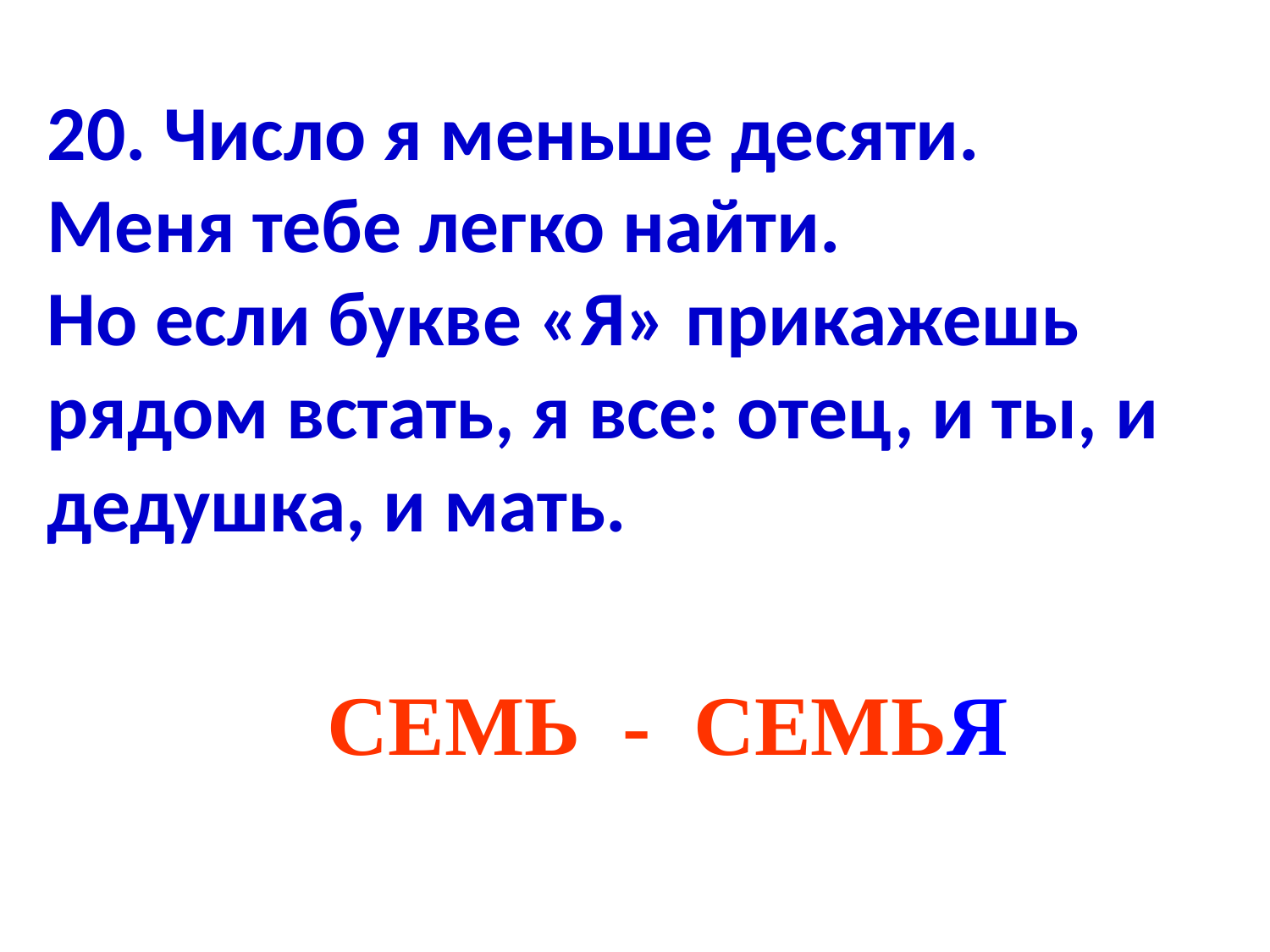

20. Число я меньше десяти.
Меня тебе легко найти.
Но если букве «Я» прикажешь рядом встать, я все: отец, и ты, и дедушка, и мать.

СЕМЬ  -  СЕМЬЯ